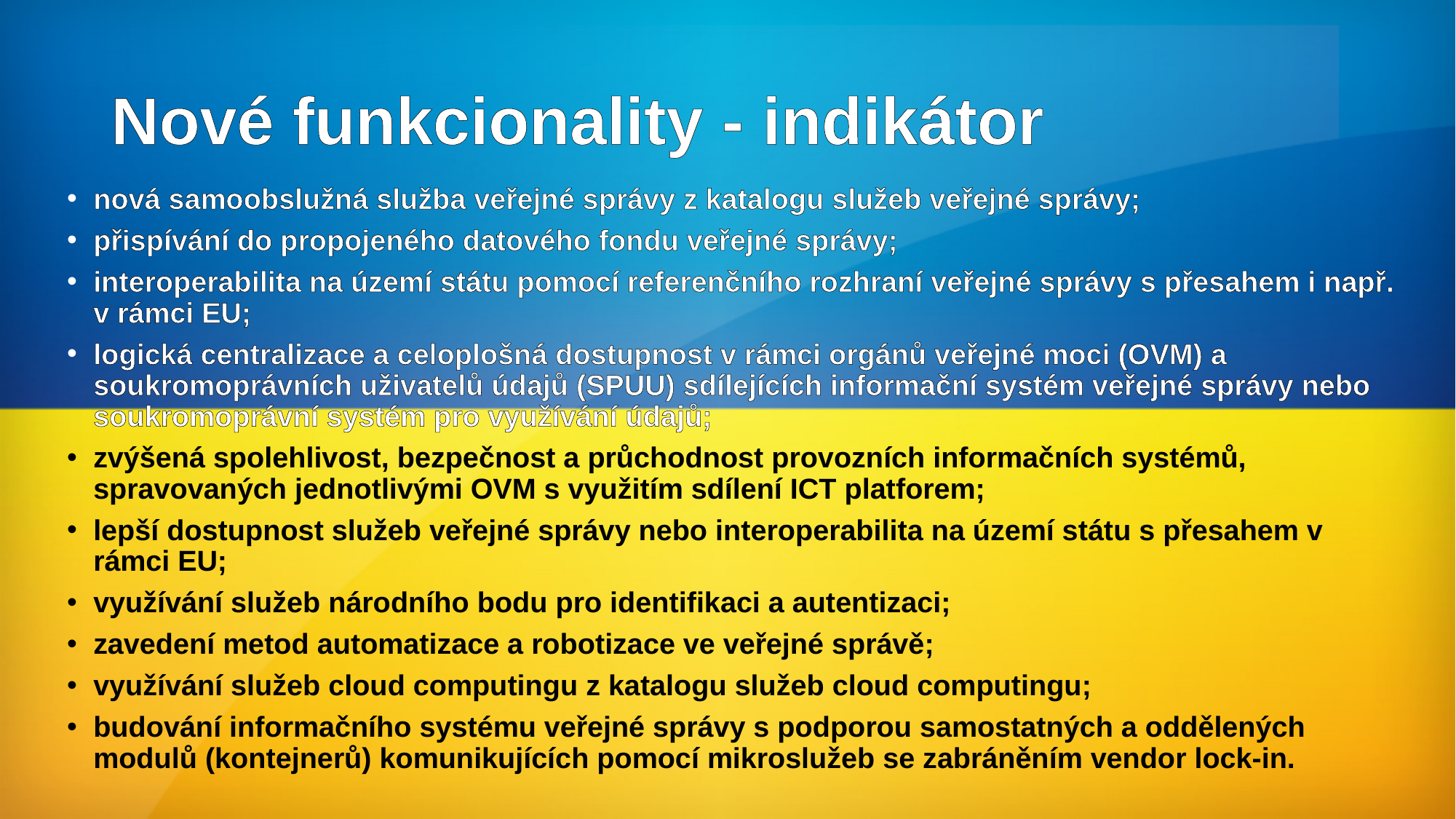

# Nové funkcionality - indikátor
nová samoobslužná služba veřejné správy z katalogu služeb veřejné správy;
přispívání do propojeného datového fondu veřejné správy;
interoperabilita na území státu pomocí referenčního rozhraní veřejné správy s přesahem i např. v rámci EU;
logická centralizace a celoplošná dostupnost v rámci orgánů veřejné moci (OVM) a soukromoprávních uživatelů údajů (SPUU) sdílejících informační systém veřejné správy nebo soukromoprávní systém pro využívání údajů;
zvýšená spolehlivost, bezpečnost a průchodnost provozních informačních systémů, spravovaných jednotlivými OVM s využitím sdílení ICT platforem;
lepší dostupnost služeb veřejné správy nebo interoperabilita na území státu s přesahem v rámci EU;
využívání služeb národního bodu pro identifikaci a autentizaci;
zavedení metod automatizace a robotizace ve veřejné správě;
využívání služeb cloud computingu z katalogu služeb cloud computingu;
budování informačního systému veřejné správy s podporou samostatných a oddělených modulů (kontejnerů) komunikujících pomocí mikroslužeb se zabráněním vendor lock-in.